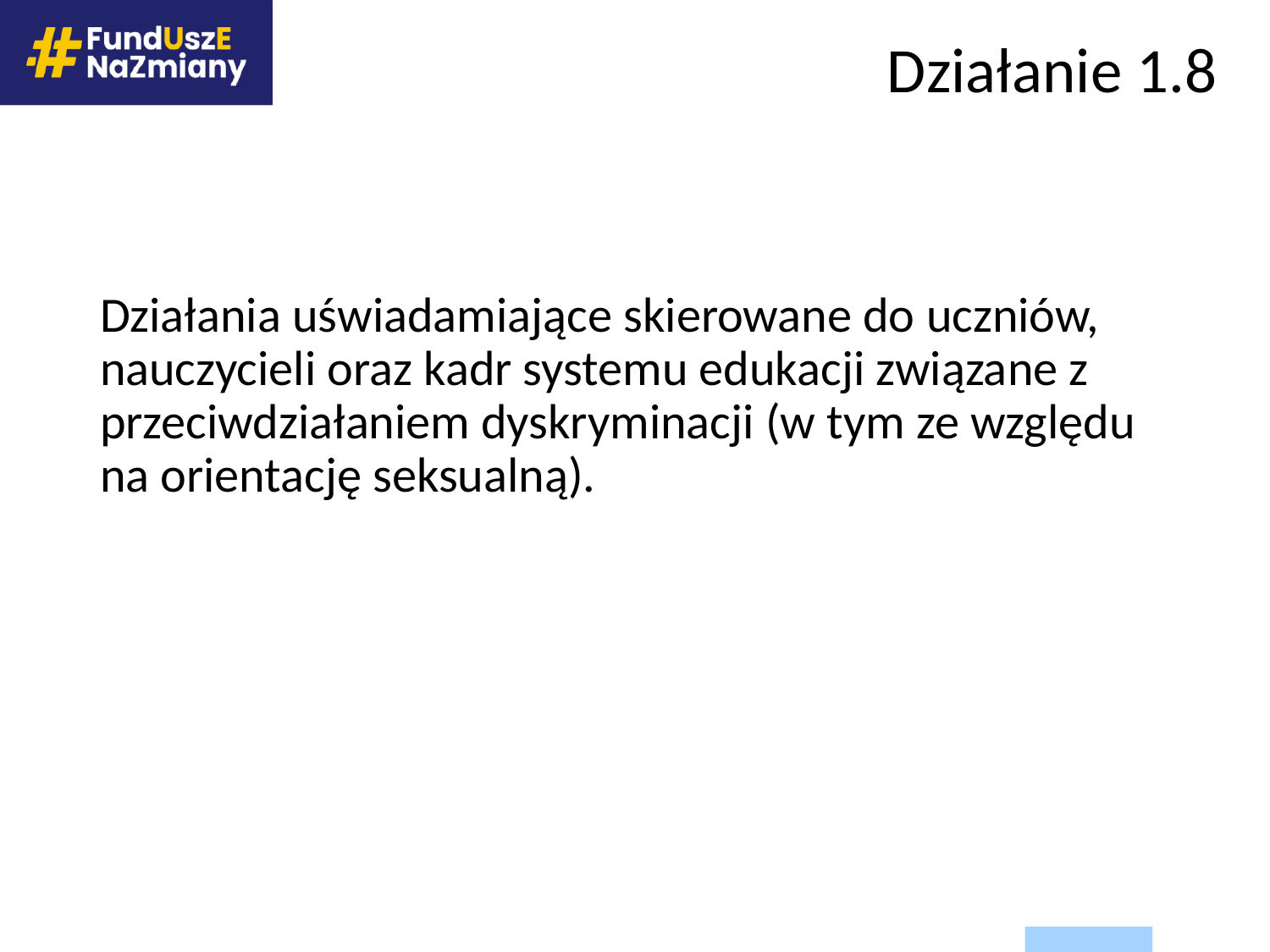

# Działanie 1.8
Działania uświadamiające skierowane do uczniów, nauczycieli oraz kadr systemu edukacji związane z przeciwdziałaniem dyskryminacji (w tym ze względu na orientację seksualną).